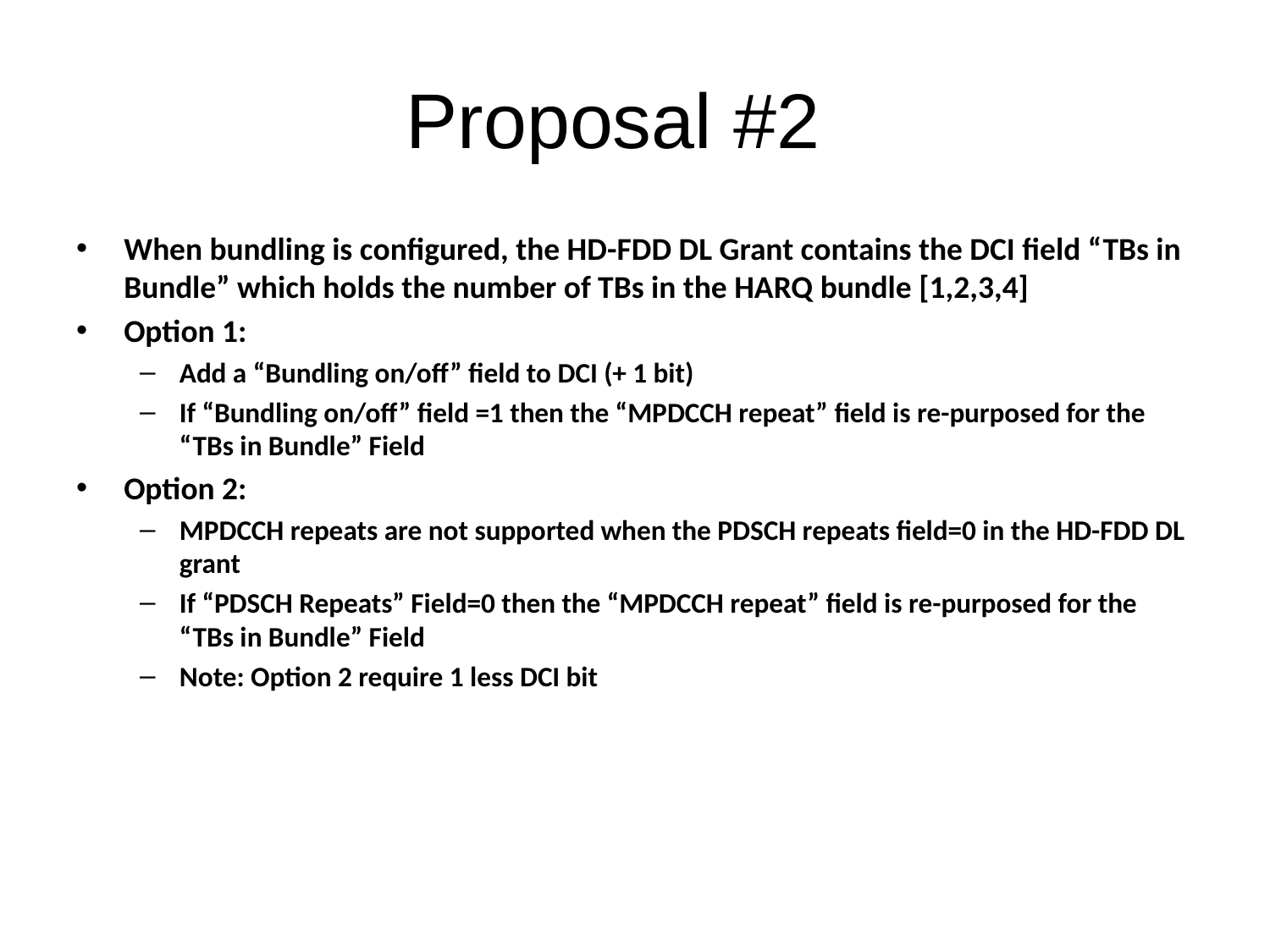

# Proposal #2
When bundling is configured, the HD-FDD DL Grant contains the DCI field “TBs in Bundle” which holds the number of TBs in the HARQ bundle [1,2,3,4]
Option 1:
Add a “Bundling on/off” field to DCI (+ 1 bit)
If “Bundling on/off” field =1 then the “MPDCCH repeat” field is re-purposed for the “TBs in Bundle” Field
Option 2:
MPDCCH repeats are not supported when the PDSCH repeats field=0 in the HD-FDD DL grant
If “PDSCH Repeats” Field=0 then the “MPDCCH repeat” field is re-purposed for the “TBs in Bundle” Field
Note: Option 2 require 1 less DCI bit